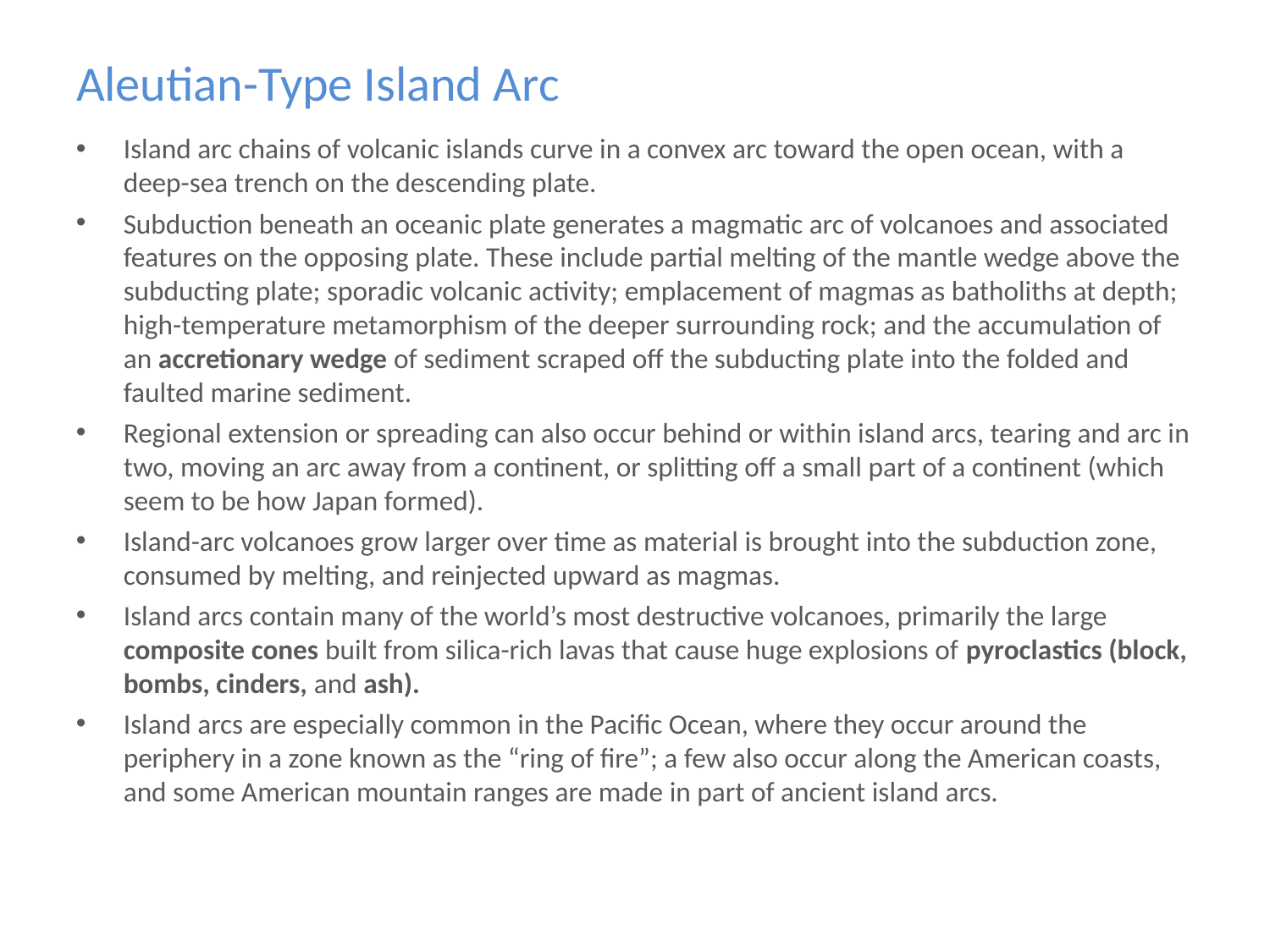

# Aleutian-Type Island Arc
Island arc chains of volcanic islands curve in a convex arc toward the open ocean, with a deep-sea trench on the descending plate.
Subduction beneath an oceanic plate generates a magmatic arc of volcanoes and associated features on the opposing plate. These include partial melting of the mantle wedge above the subducting plate; sporadic volcanic activity; emplacement of magmas as batholiths at depth; high-temperature metamorphism of the deeper surrounding rock; and the accumulation of an accretionary wedge of sediment scraped off the subducting plate into the folded and faulted marine sediment.
Regional extension or spreading can also occur behind or within island arcs, tearing and arc in two, moving an arc away from a continent, or splitting off a small part of a continent (which seem to be how Japan formed).
Island-arc volcanoes grow larger over time as material is brought into the subduction zone, consumed by melting, and reinjected upward as magmas.
Island arcs contain many of the world’s most destructive volcanoes, primarily the large composite cones built from silica-rich lavas that cause huge explosions of pyroclastics (block, bombs, cinders, and ash).
Island arcs are especially common in the Pacific Ocean, where they occur around the periphery in a zone known as the “ring of fire”; a few also occur along the American coasts, and some American mountain ranges are made in part of ancient island arcs.